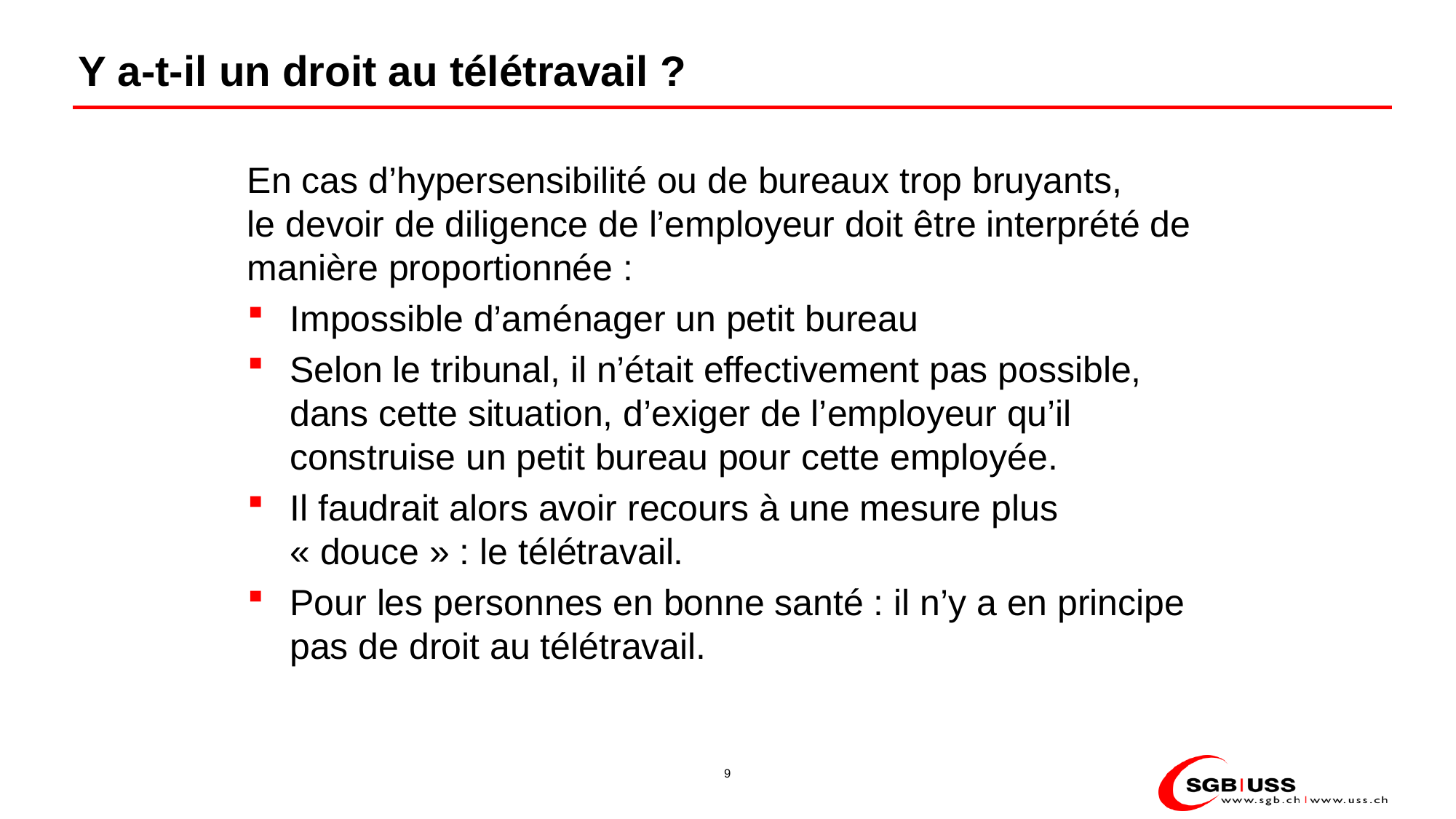

# Y a-t-il un droit au télétravail ?

En cas d’hypersensibilité ou de bureaux trop bruyants,
le devoir de diligence de l’employeur doit être interprété de manière proportionnée :
Impossible d’aménager un petit bureau
Selon le tribunal, il n’était effectivement pas possible, dans cette situation, d’exiger de l’employeur qu’il construise un petit bureau pour cette employée.
Il faudrait alors avoir recours à une mesure plus
« douce » : le télétravail.
Pour les personnes en bonne santé : il n’y a en principe pas de droit au télétravail.

9